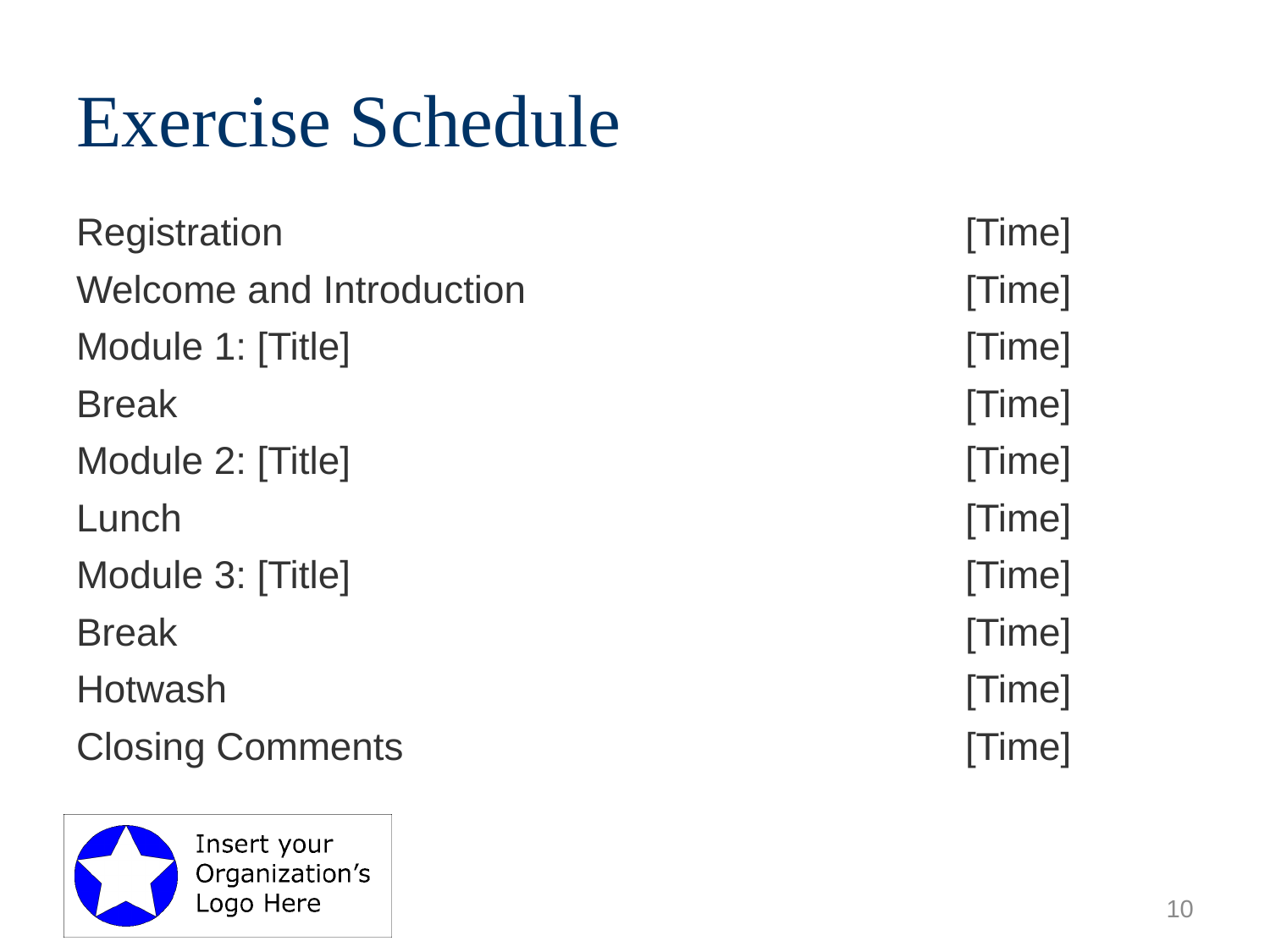

# Exercise Schedule
Registration						[Time]
Welcome and Introduction				[Time]
Module 1: [Title]					[Time]
Break							[Time]
Module 2: [Title]					[Time]
Lunch							[Time]
Module 3: [Title]					[Time]
Break							[Time]
Hotwash						[Time]
Closing Comments					[Time]
10